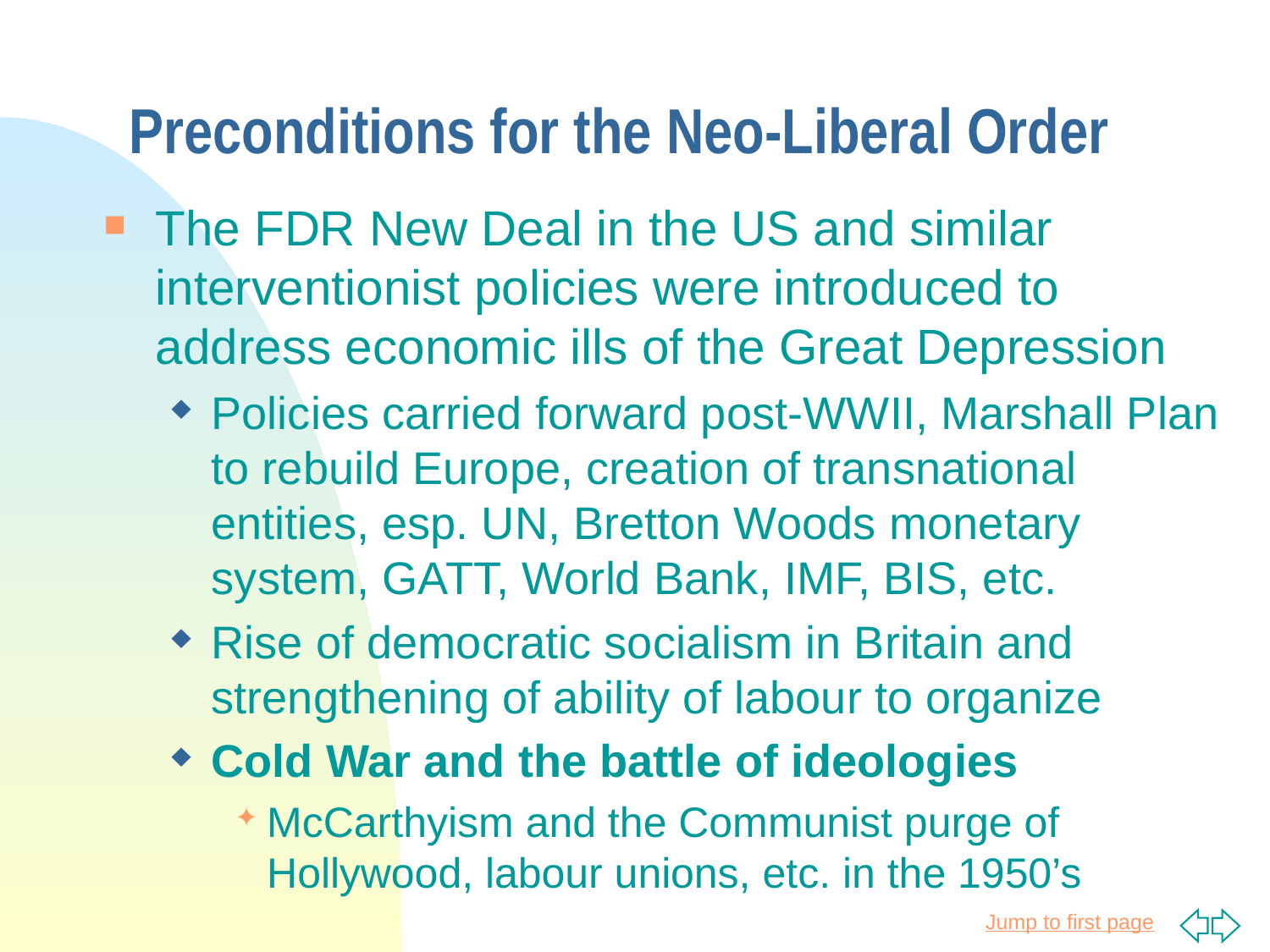

# Preconditions for the Neo-Liberal Order
The FDR New Deal in the US and similar interventionist policies were introduced to address economic ills of the Great Depression
Policies carried forward post-WWII, Marshall Plan to rebuild Europe, creation of transnational entities, esp. UN, Bretton Woods monetary system, GATT, World Bank, IMF, BIS, etc.
Rise of democratic socialism in Britain and strengthening of ability of labour to organize
Cold War and the battle of ideologies
McCarthyism and the Communist purge of Hollywood, labour unions, etc. in the 1950’s